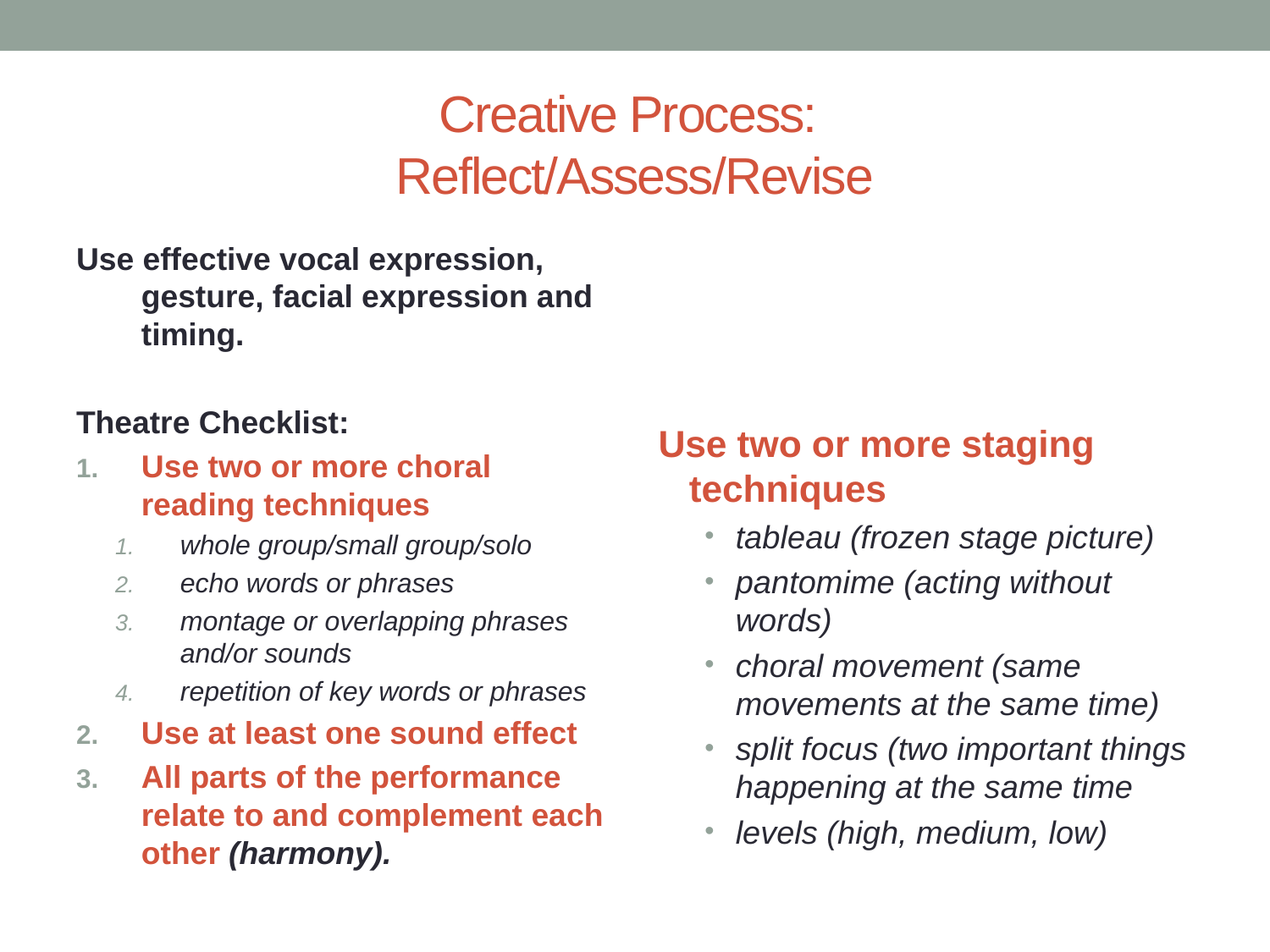

# Creative Process: Reflect/Assess/Revise
Use effective vocal expression, gesture, facial expression and timing.

Theatre Checklist:
Use two or more choral reading techniques
whole group/small group/solo
echo words or phrases
montage or overlapping phrases and/or sounds
repetition of key words or phrases
Use at least one sound effect
All parts of the performance relate to and complement each other (harmony).

Use two or more staging techniques
tableau (frozen stage picture)
pantomime (acting without words)
choral movement (same movements at the same time)
split focus (two important things happening at the same time
levels (high, medium, low)